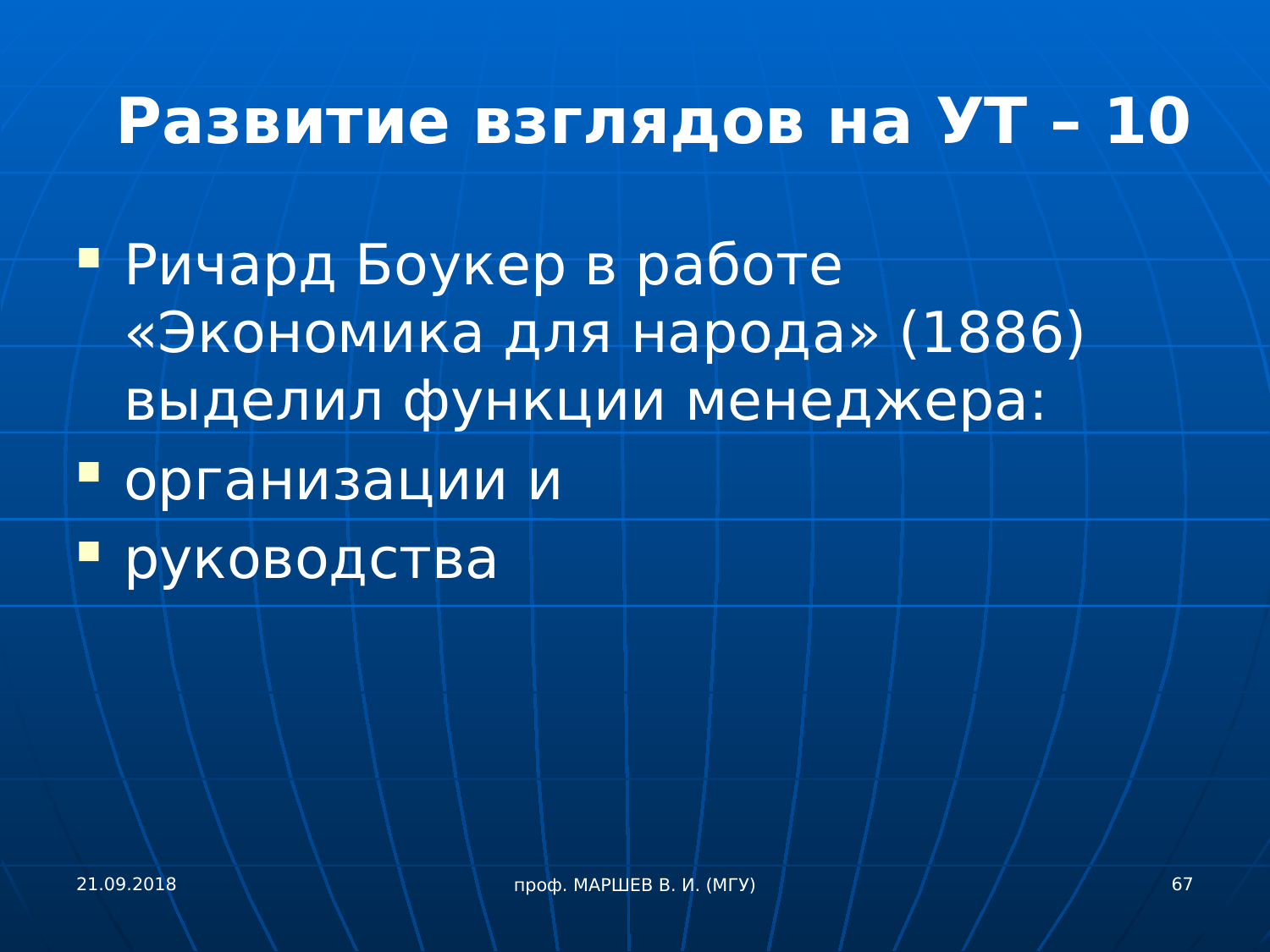

# Развитие взглядов на УТ – 10
Ричард Боукер в работе «Экономика для народа» (1886) выделил функции менеджера:
организации и
руководства
21.09.2018
67
проф. МАРШЕВ В. И. (МГУ)